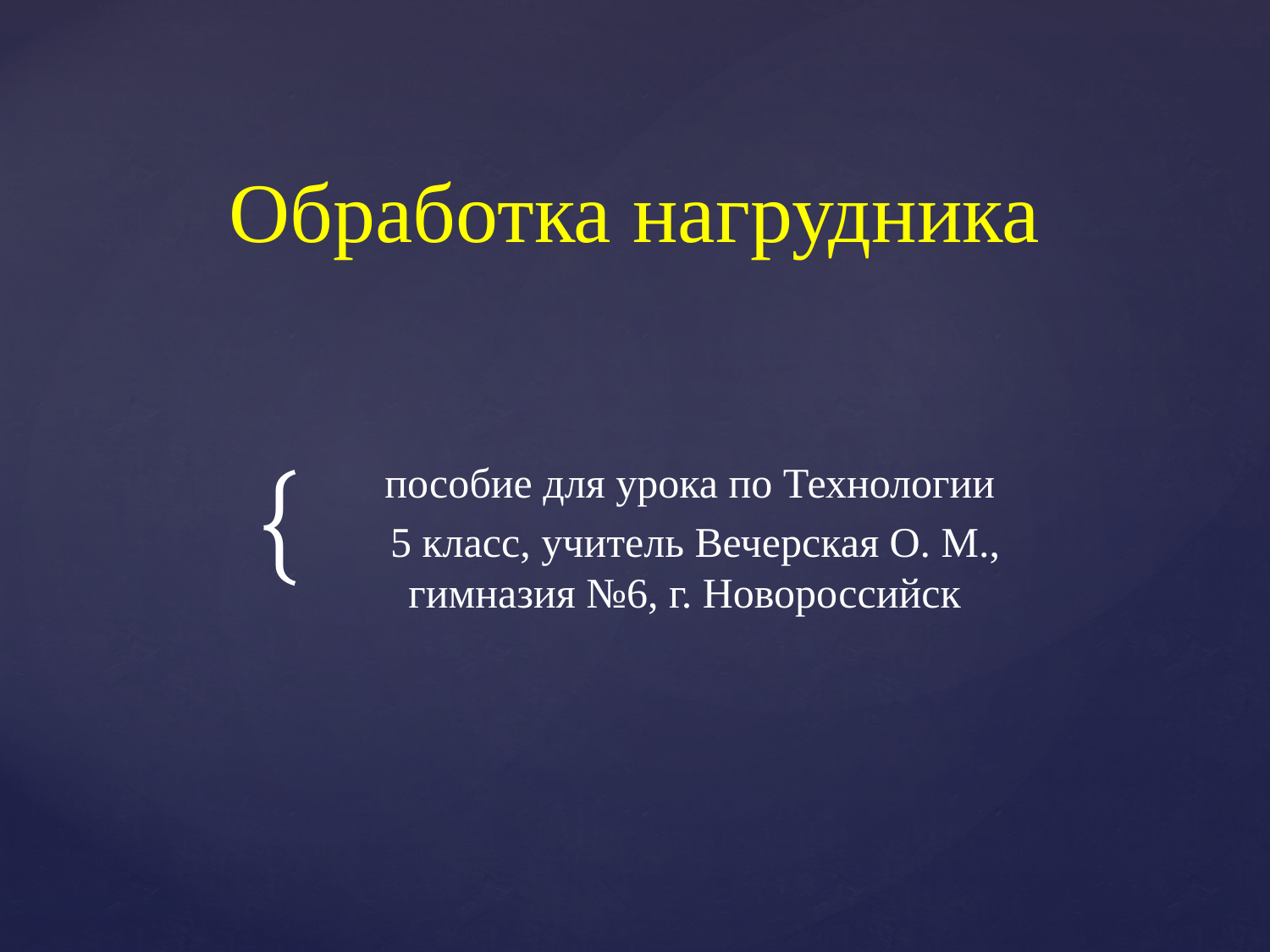

# Обработка нагрудника
пособие для урока по Технологии
 5 класс, учитель Вечерская О. М., гимназия №6, г. Новороссийск